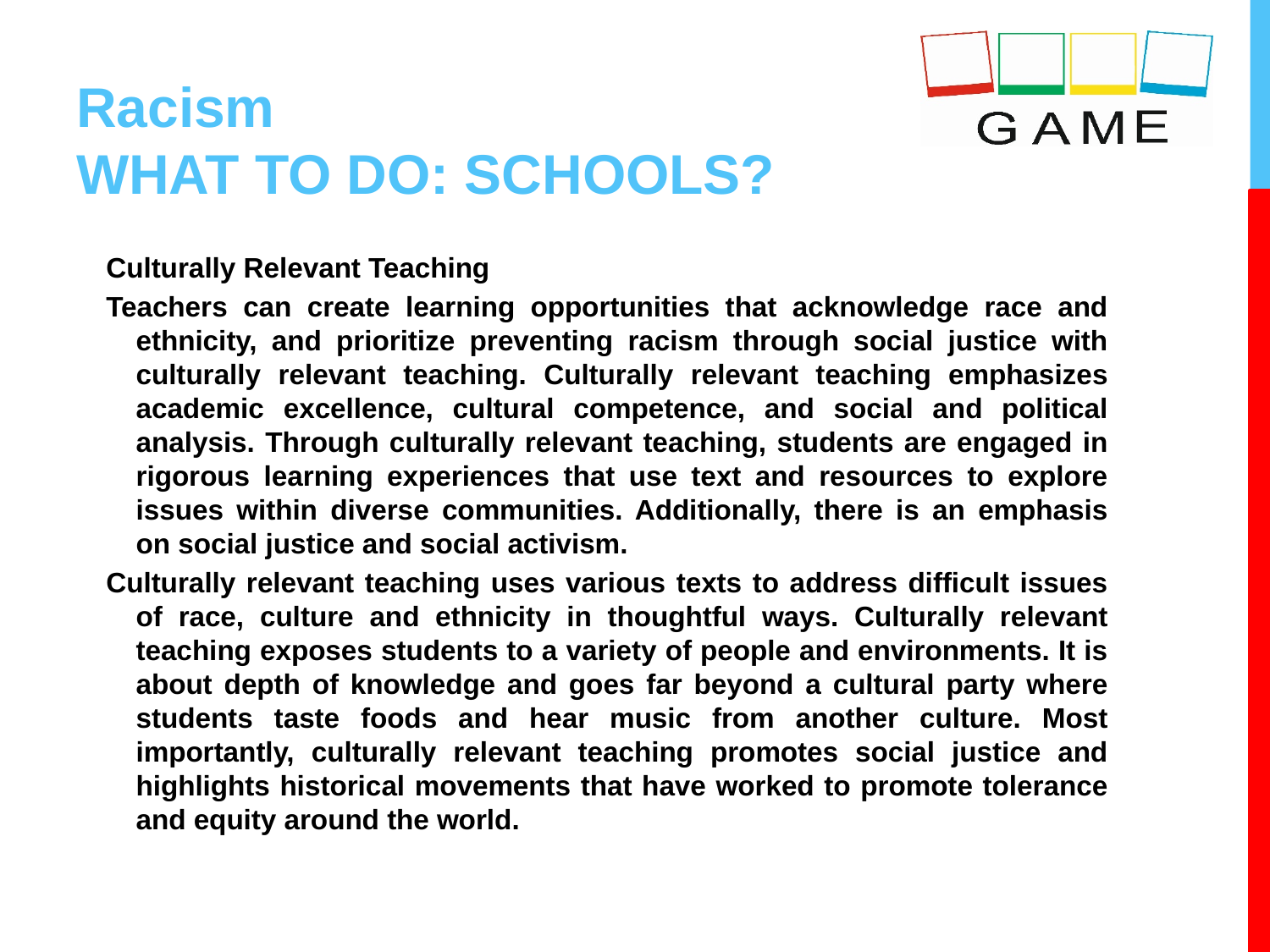

# Racism WHAT TO DO: SCHOOLS?
Culturally Relevant Teaching
Teachers can create learning opportunities that acknowledge race and ethnicity, and prioritize preventing racism through social justice with culturally relevant teaching. Culturally relevant teaching emphasizes academic excellence, cultural competence, and social and political analysis. Through culturally relevant teaching, students are engaged in rigorous learning experiences that use text and resources to explore issues within diverse communities. Additionally, there is an emphasis on social justice and social activism.
Culturally relevant teaching uses various texts to address difficult issues of race, culture and ethnicity in thoughtful ways. Culturally relevant teaching exposes students to a variety of people and environments. It is about depth of knowledge and goes far beyond a cultural party where students taste foods and hear music from another culture. Most importantly, culturally relevant teaching promotes social justice and highlights historical movements that have worked to promote tolerance and equity around the world.